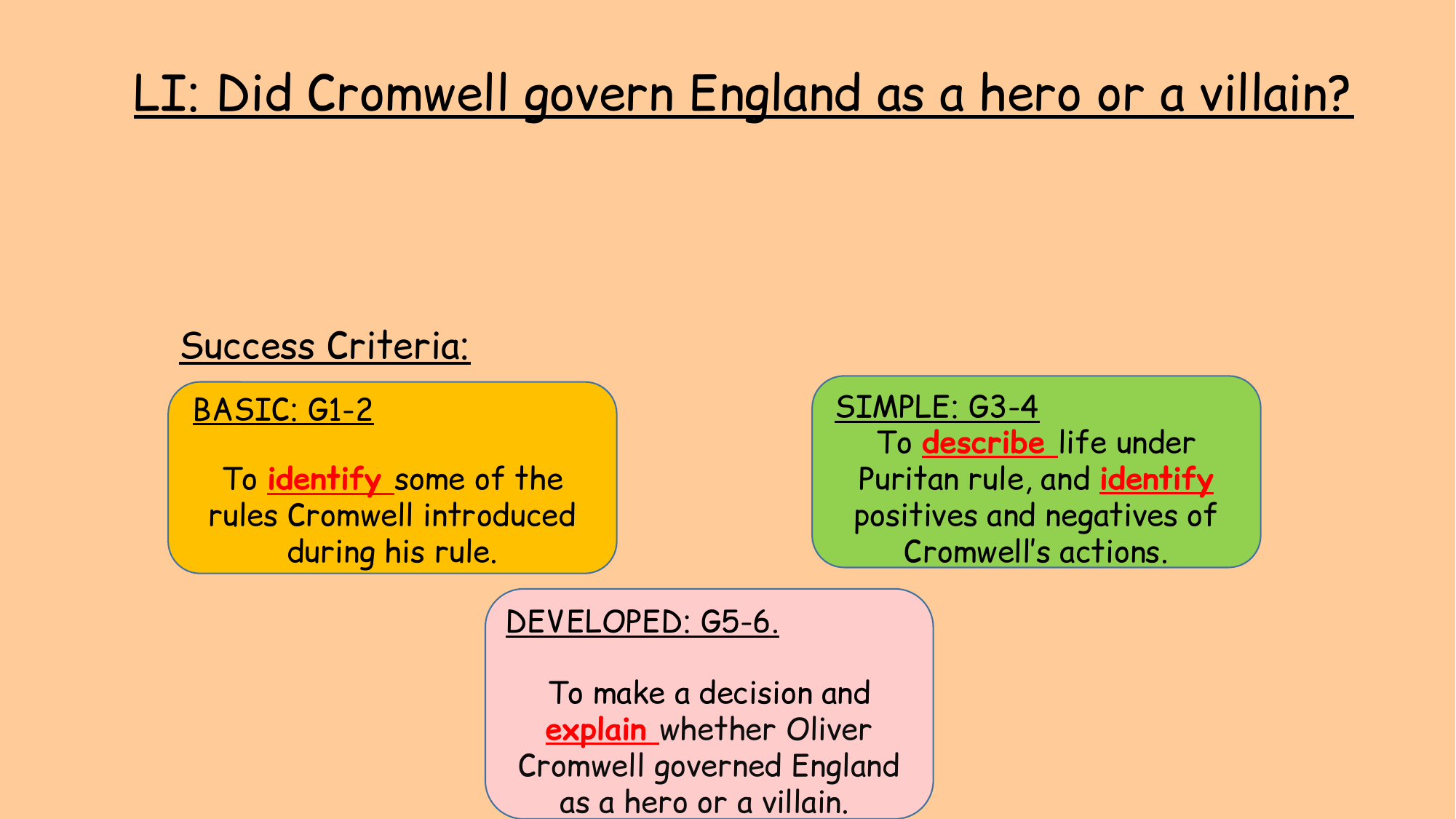

LI: Did Cromwell govern England as a hero or a villain?
Success Criteria:

To describe life under Puritan rule, and identify positives and negatives of Cromwell’s actions.

To identify some of the rules Cromwell introduced during his rule.
SIMPLE: G3-4
BASIC: G1-2

To make a decision and explain whether Oliver Cromwell governed England as a hero or a villain.

DEVELOPED: G5-6.